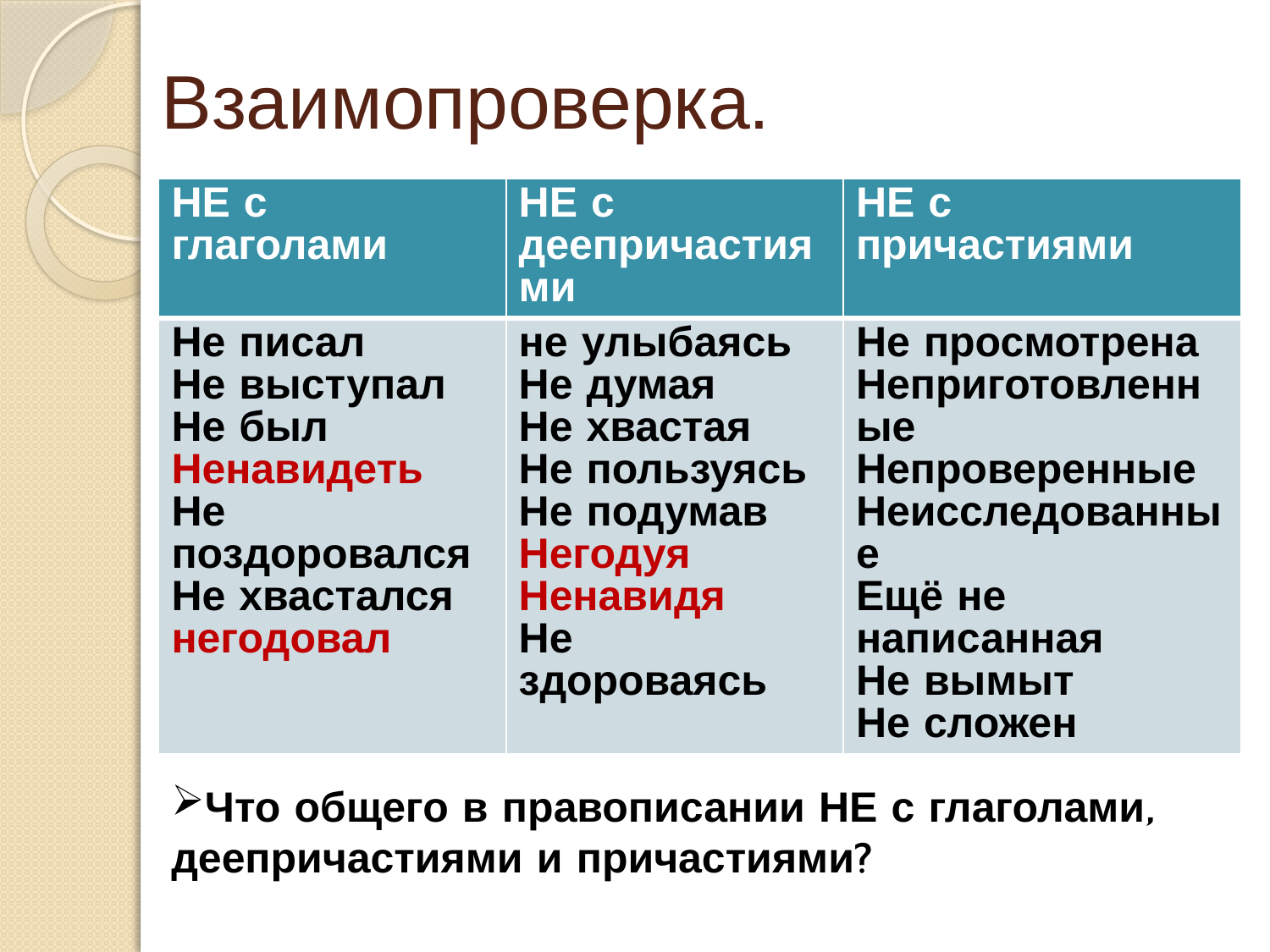

# Взаимопроверка.
| НЕ с глаголами | НЕ с деепричастиями | НЕ с причастиями |
| --- | --- | --- |
| Не писал Не выступал Не был Ненавидеть Не поздоровался Не хвастался негодовал | не улыбаясь Не думая Не хвастая Не пользуясь Не подумав Негодуя Ненавидя Не здороваясь | Не просмотрена Неприготовленные Непроверенные Неисследованные Ещё не написанная Не вымыт Не сложен |
Что общего в правописании НЕ с глаголами, деепричастиями и причастиями?